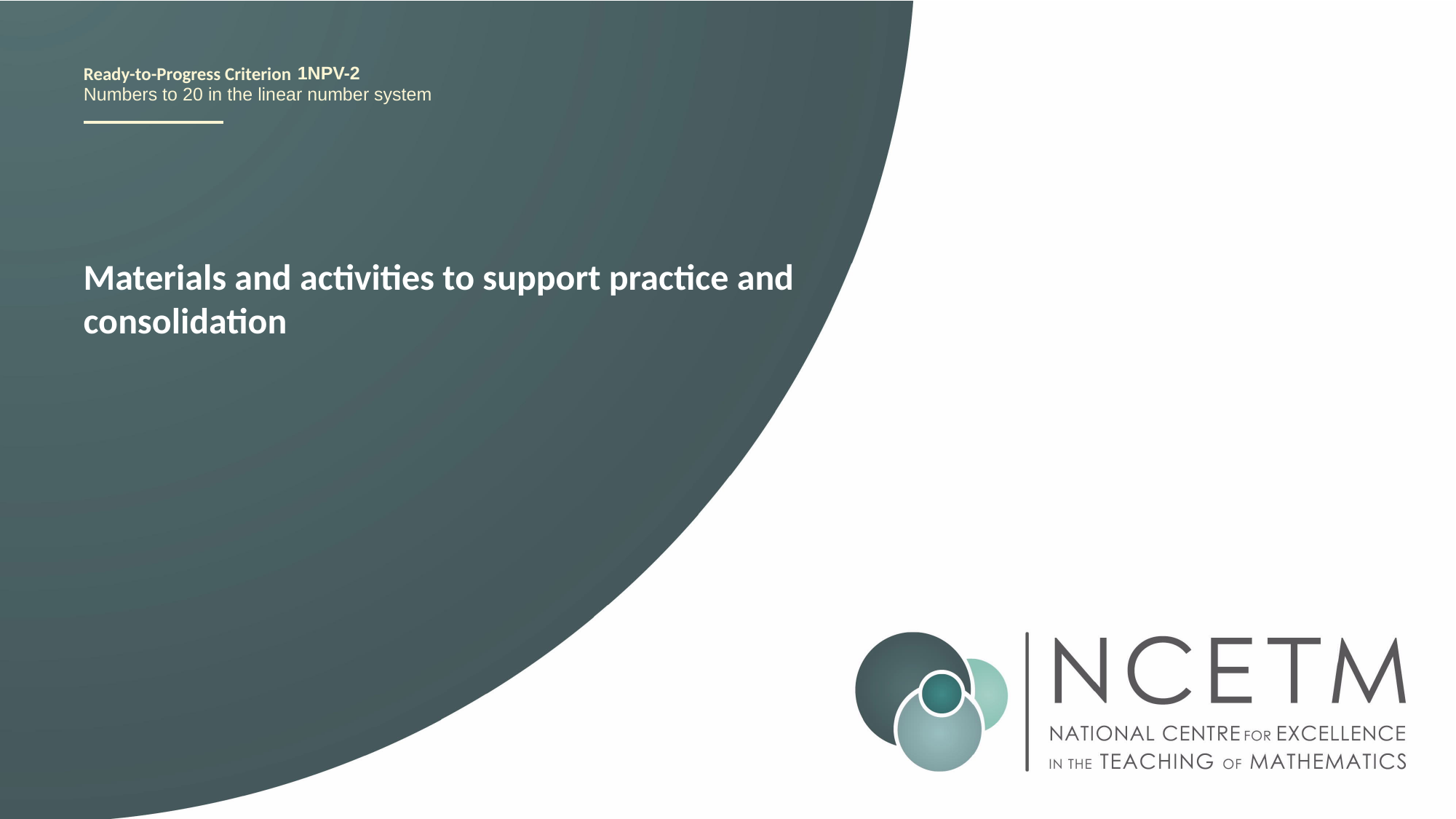

1NPV-2
Numbers to 20 in the linear number system